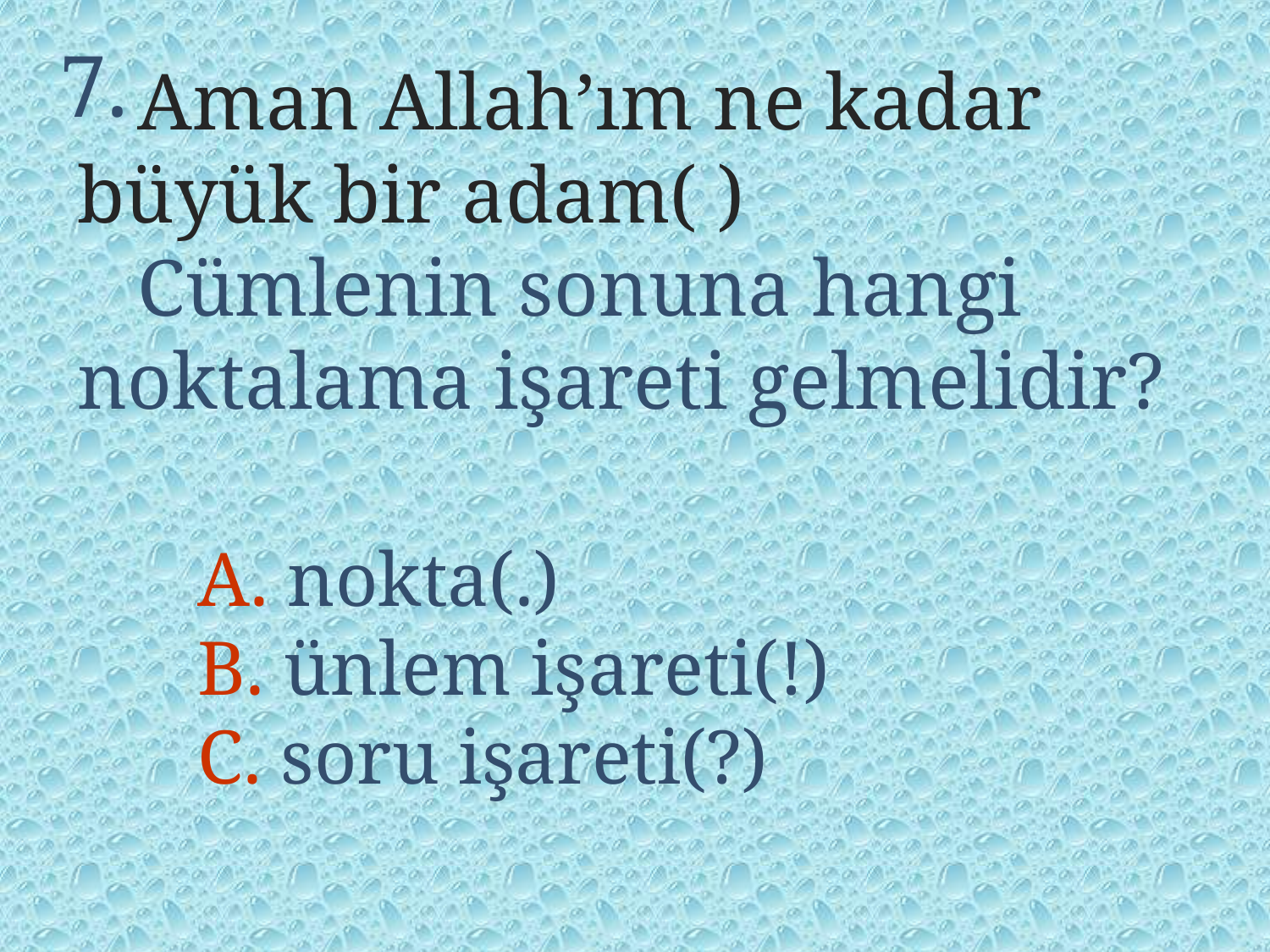

7.
   Aman Allah’ım ne kadar büyük bir adam( )
   Cümlenin sonuna hangi noktalama işareti gelmelidir?
A. nokta(.)
B. ünlem işareti(!)
C. soru işareti(?)